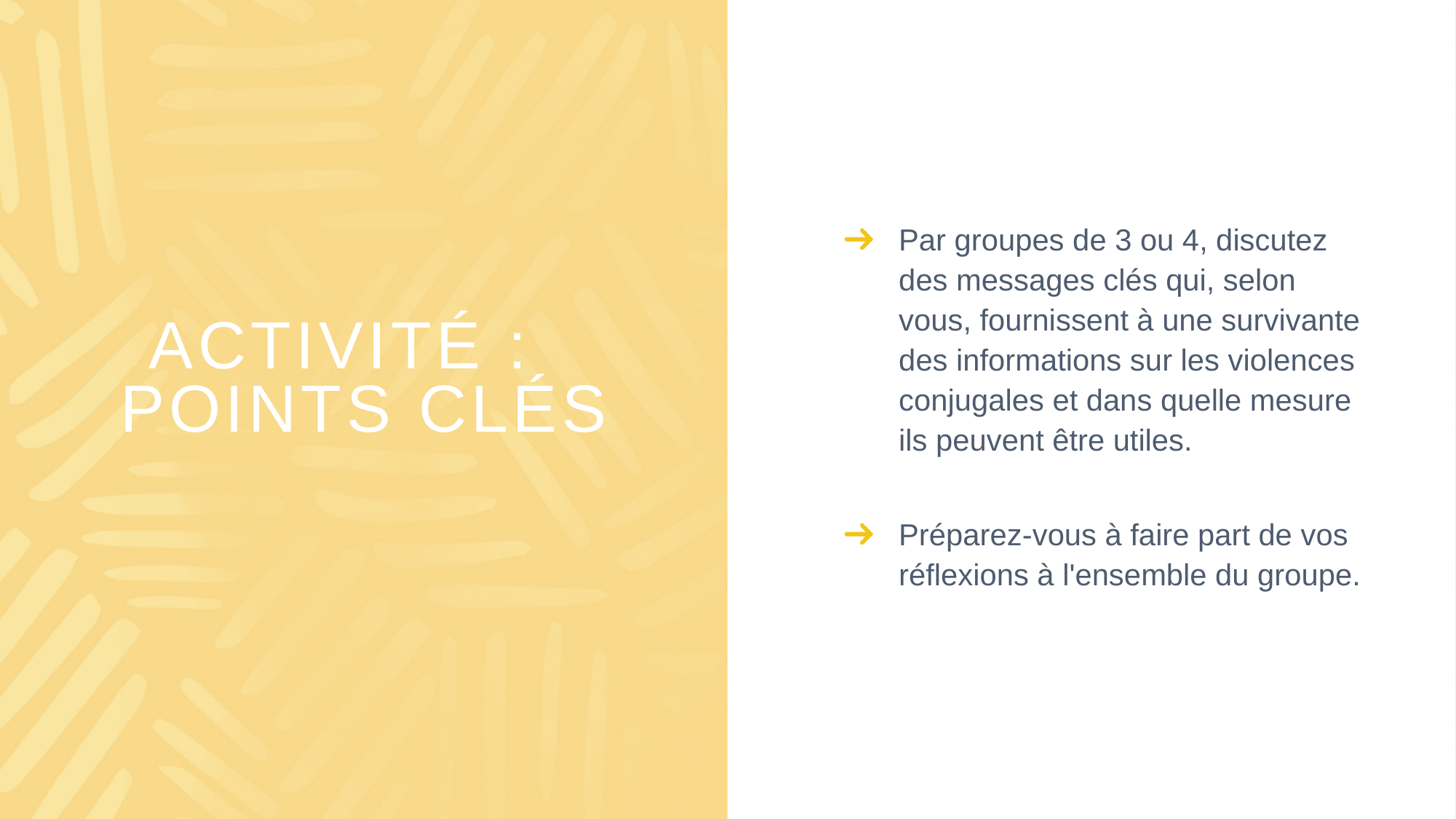

Par groupes de 3 ou 4, discutez des messages clés qui, selon vous, fournissent à une survivante des informations sur les violences conjugales et dans quelle mesure ils peuvent être utiles.
Préparez-vous à faire part de vos réflexions à l'ensemble du groupe.
# ACTIVITÉ : POINTS CLÉS